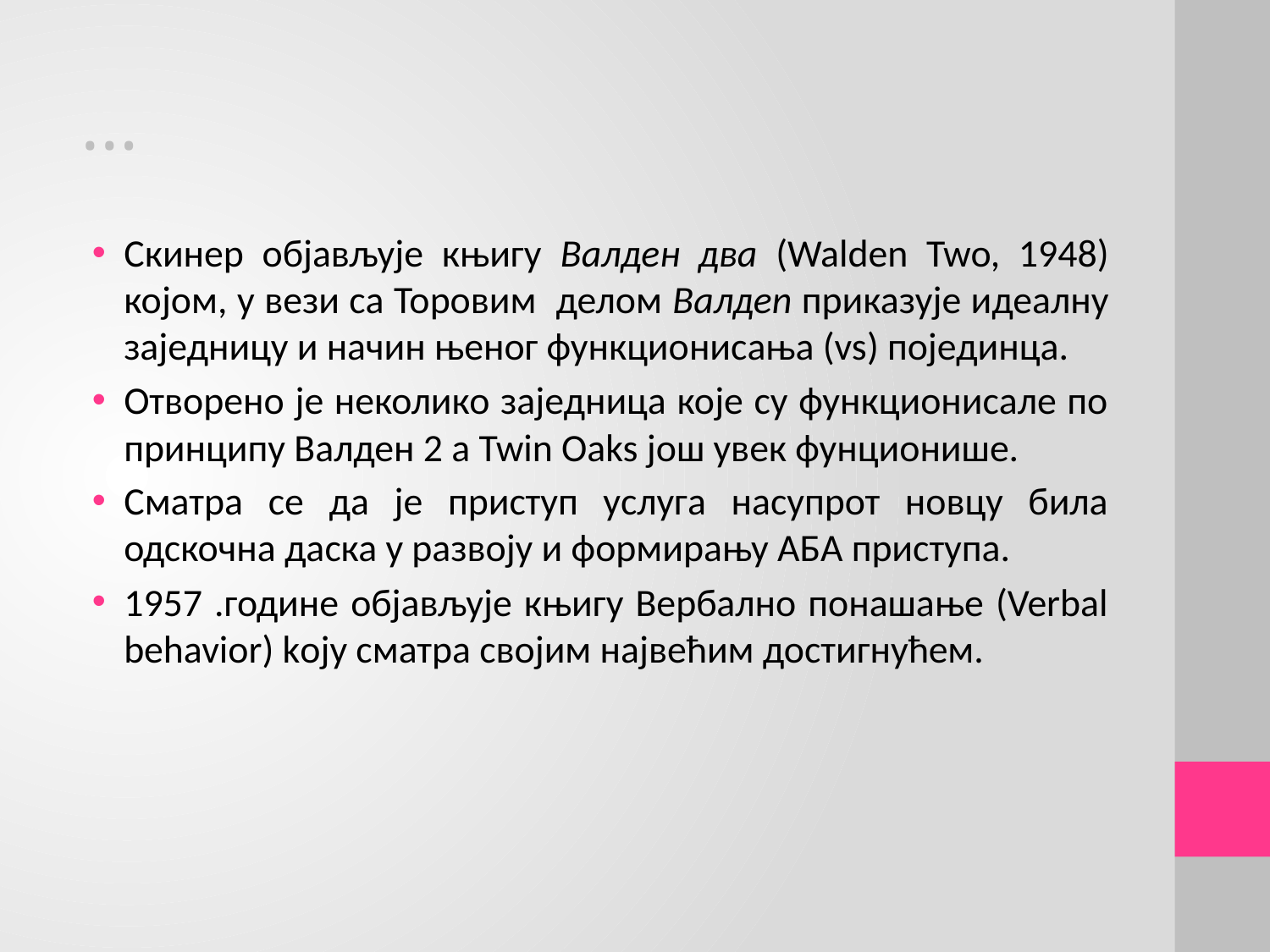

# …
Скинер објављује књигу Валден два (Walden Two, 1948) којом, у вези са Торовим  делом Валдеn приказује идеалну заједницу и начин њеног функционисања (vs) појединца.
Отворено је неколико заједница које су функционисале по принципу Валден 2 а Twin Oaks још увек фунционише.
Сматра се да је приступ услуга насупрот новцу била одскочна даска у развоју и формирању АБA приступа.
1957 .године објављује књигу Вербално понашање (Verbal behavior) kоју сматра својим највећим достигнућем.